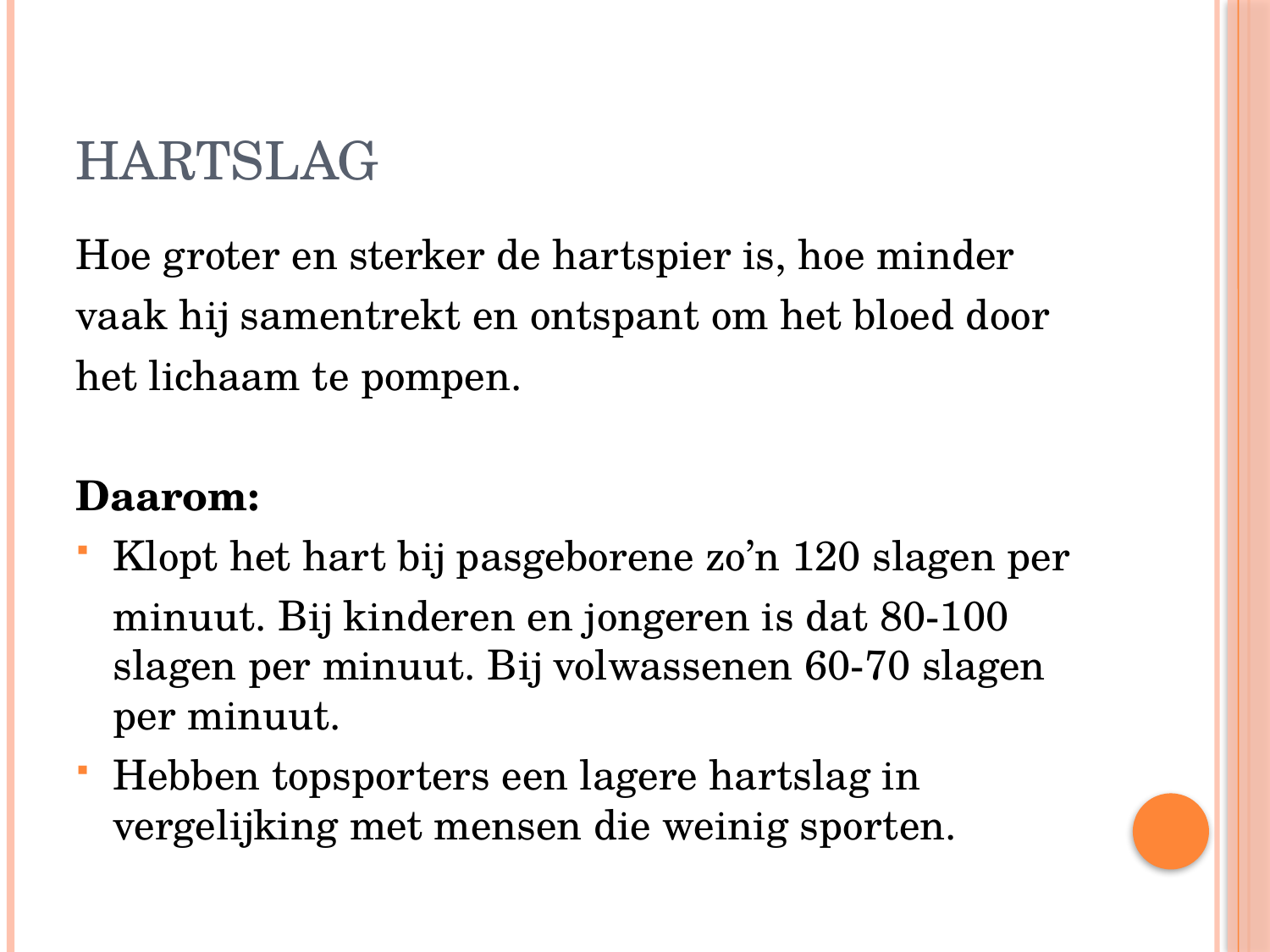

# Hartslag
Hoe groter en sterker de hartspier is, hoe minder
vaak hij samentrekt en ontspant om het bloed door
het lichaam te pompen.

Daarom:
Klopt het hart bij pasgeborene zo’n 120 slagen per
	minuut. Bij kinderen en jongeren is dat 80-100 slagen per minuut. Bij volwassenen 60-70 slagen per minuut.
Hebben topsporters een lagere hartslag in vergelijking met mensen die weinig sporten.